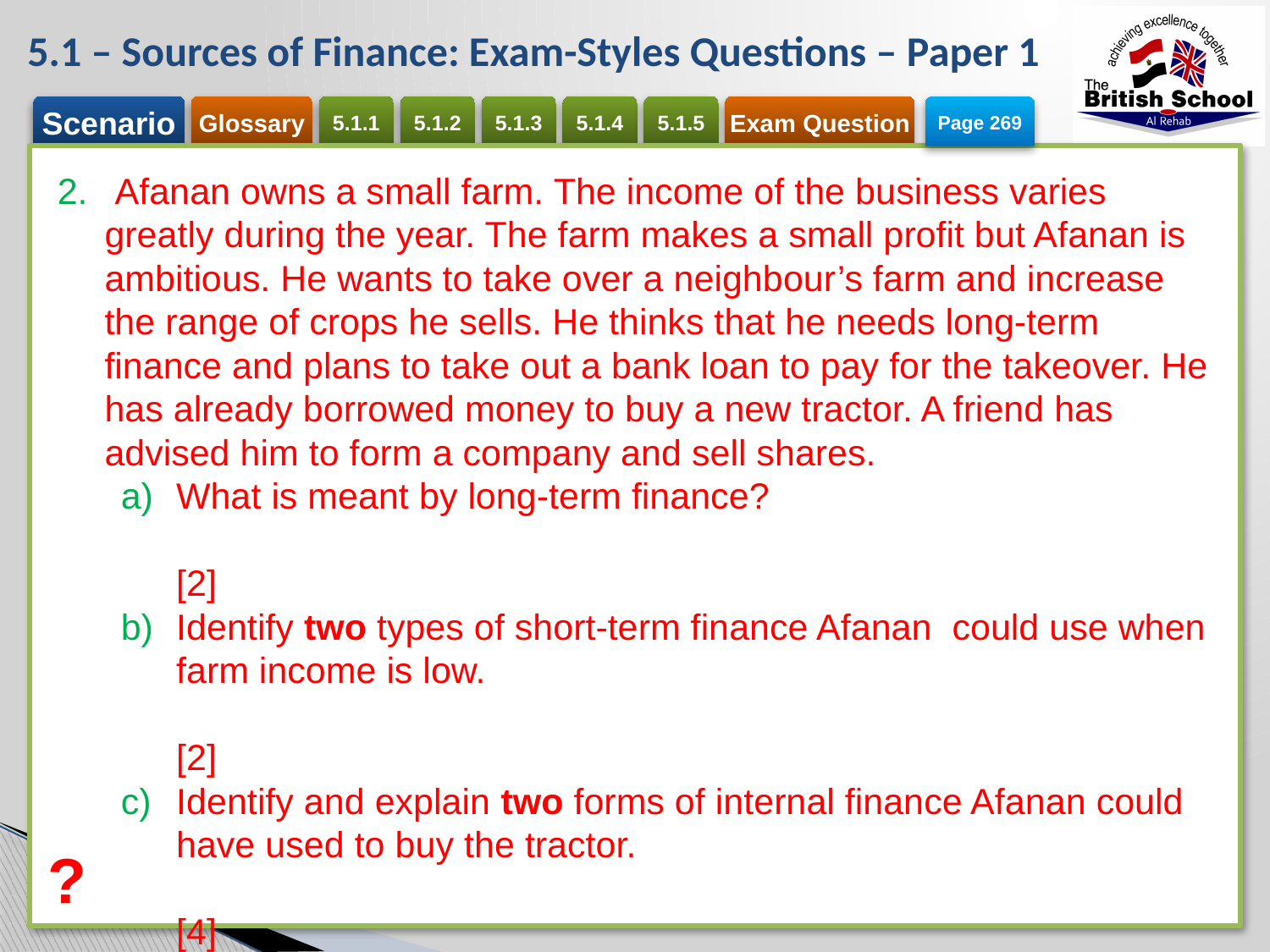

# 5.1 – Sources of Finance: Exam-Styles Questions – Paper 1
Page 269
 Afanan owns a small farm. The income of the business varies greatly during the year. The farm makes a small profit but Afanan is ambitious. He wants to take over a neighbour’s farm and increase the range of crops he sells. He thinks that he needs long-term finance and plans to take out a bank loan to pay for the takeover. He has already borrowed money to buy a new tractor. A friend has advised him to form a company and sell shares.
What is meant by long-term finance?	[2]
Identify two types of short-term finance Afanan  could use when farm income is low.	[2]
Identify and explain two forms of internal finance Afanan could have used to buy the tractor.	[4]
Identify and explain two pieces of information a bank would look at before granting a loan to Afanan.	[6]
Do you think Afanan should raise finance for the takeover by forming a company and selling shares? Justify your answer.	[6]
?